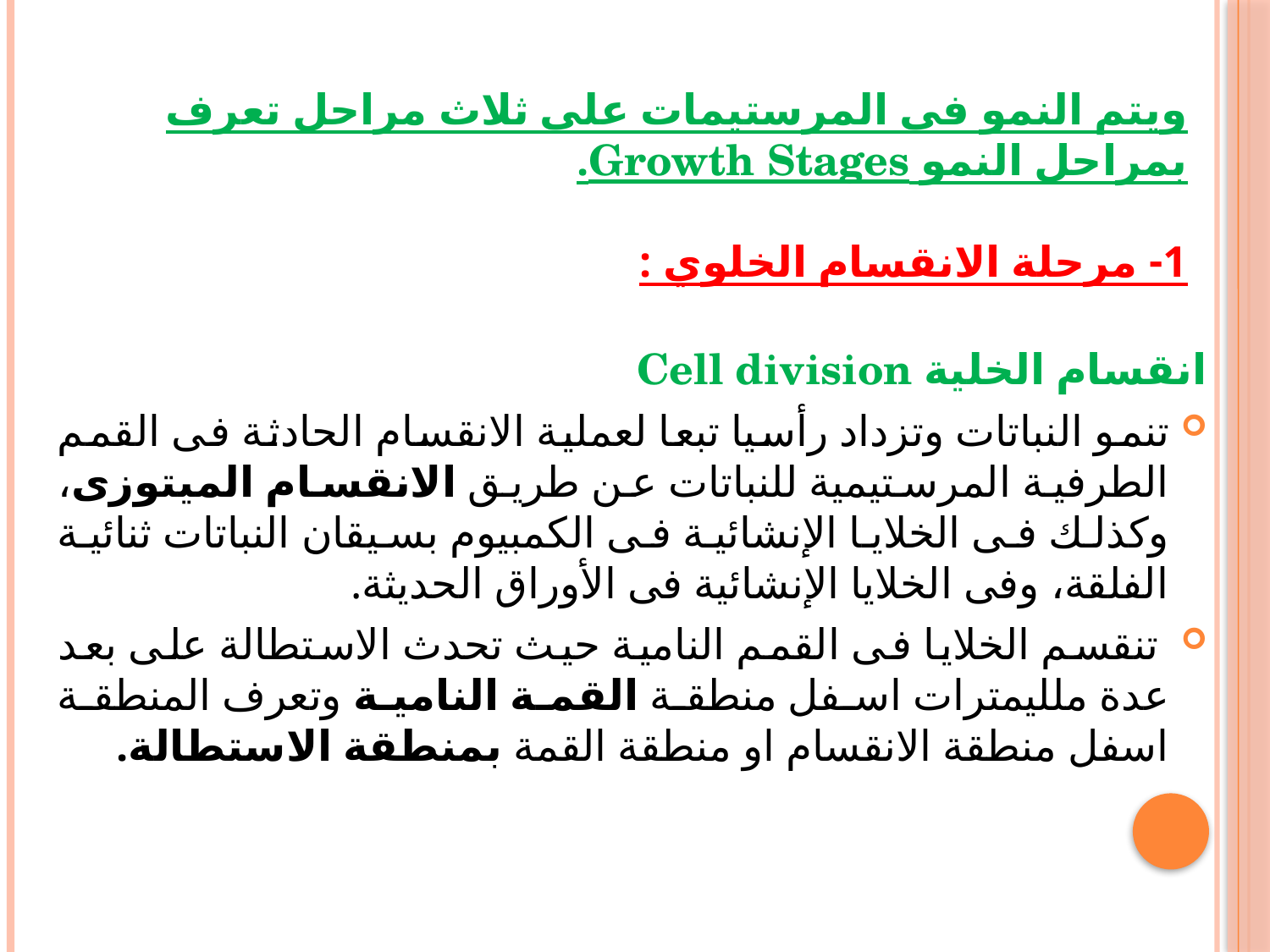

ویتم النمو فى المرستیمات على ثلاث مراحل تعرف بمراحل النمو Growth Stages.

1- مرحلة الانقسام الخلوي :

انقسام الخلية Cell division
تنمو النباتات وتزداد رأسیا تبعا لعملیة الانقسام الحادثة فى القمم الطرفیة المرستیمیة للنباتات عن طریق الانقسام المیتوزى، وكذلك فى الخلایا الإنشائیة فى الكمبیوم بسیقان النباتات ثنائیة الفلقة، وفى الخلایا الإنشائیة فى الأوراق الحدیثة.
 تنقسم الخلایا فى القمم النامیة حيث تحدث الاستطالة على بعد عدة مللیمترات اسفل منطقة القمة النامیة وتعرف المنطقة اسفل منطقة الانقسام او منطقة القمة بمنطقة الاستطالة.